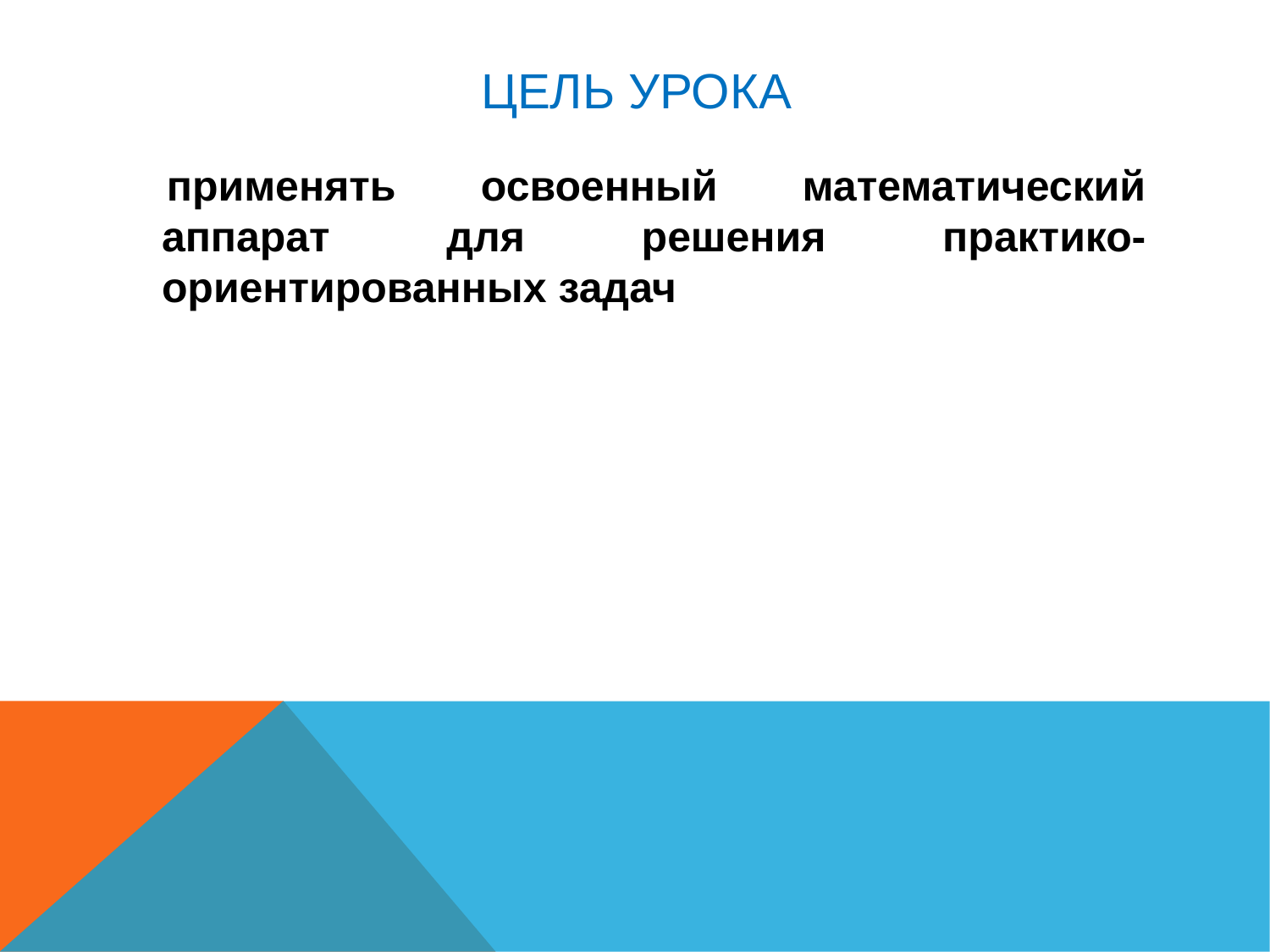

Цель урока
применять освоенный математический аппарат для решения практико-ориентированных задач